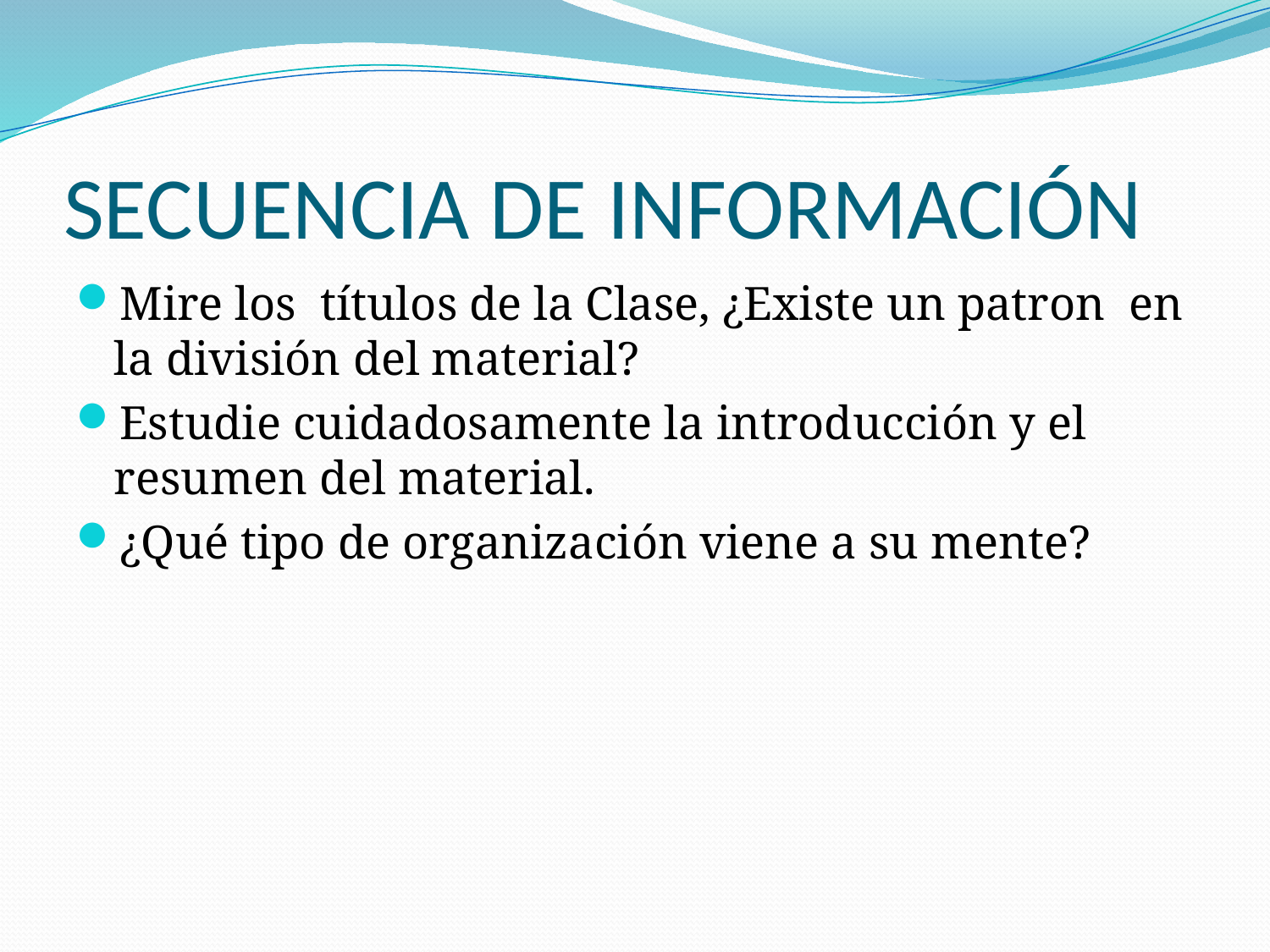

# SECUENCIA DE INFORMACIÓN
Mire los  títulos de la Clase, ¿Existe un patron  en la división del material?
Estudie cuidadosamente la introducción y el resumen del material.
¿Qué tipo de organización viene a su mente?